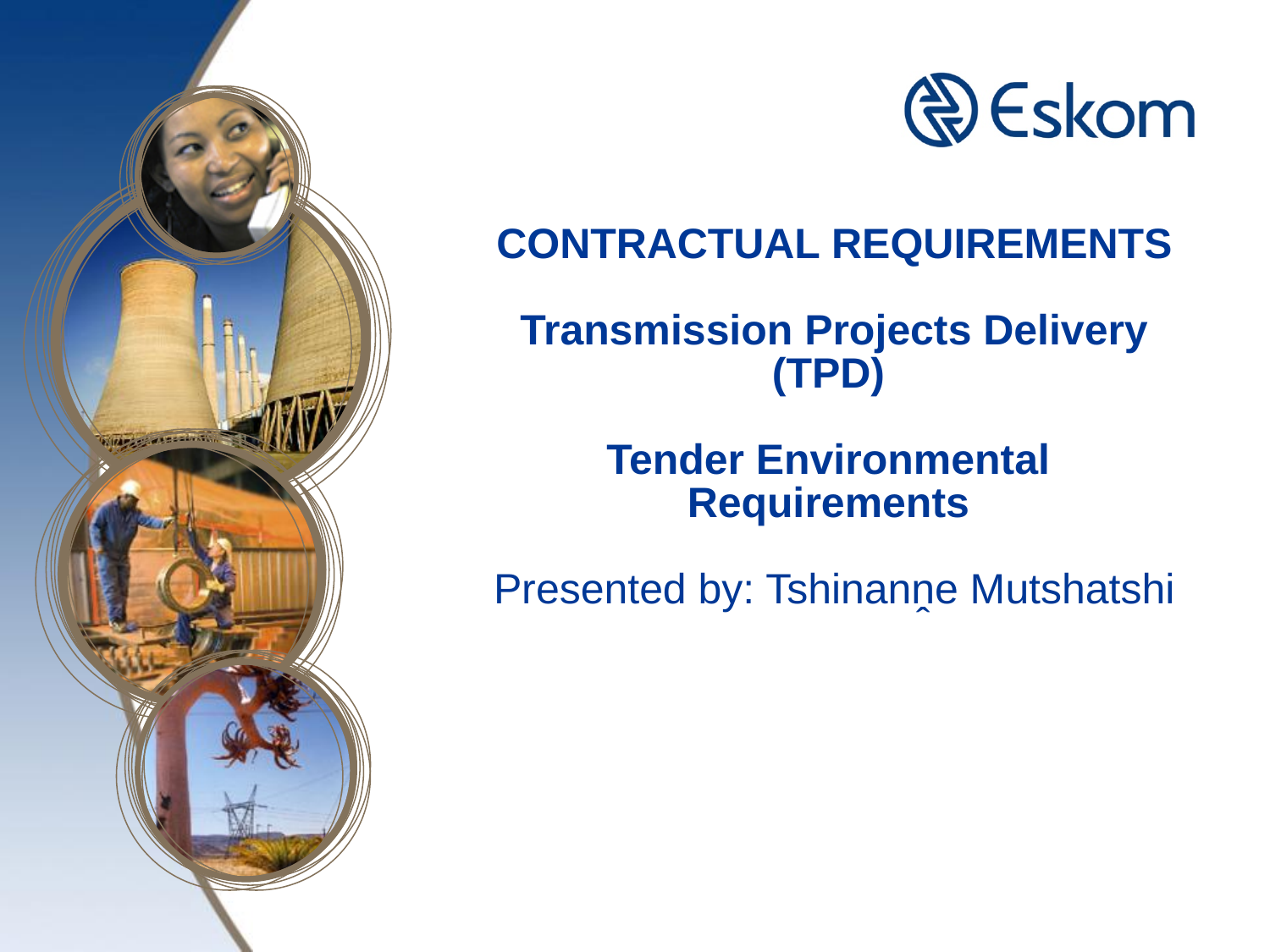

# CONTRACTUAL REQUIREMENTS Transmission Projects Delivery (TPD) Tender Environmental  Requirements Presented by: Tshinanṋe Mutshatshi